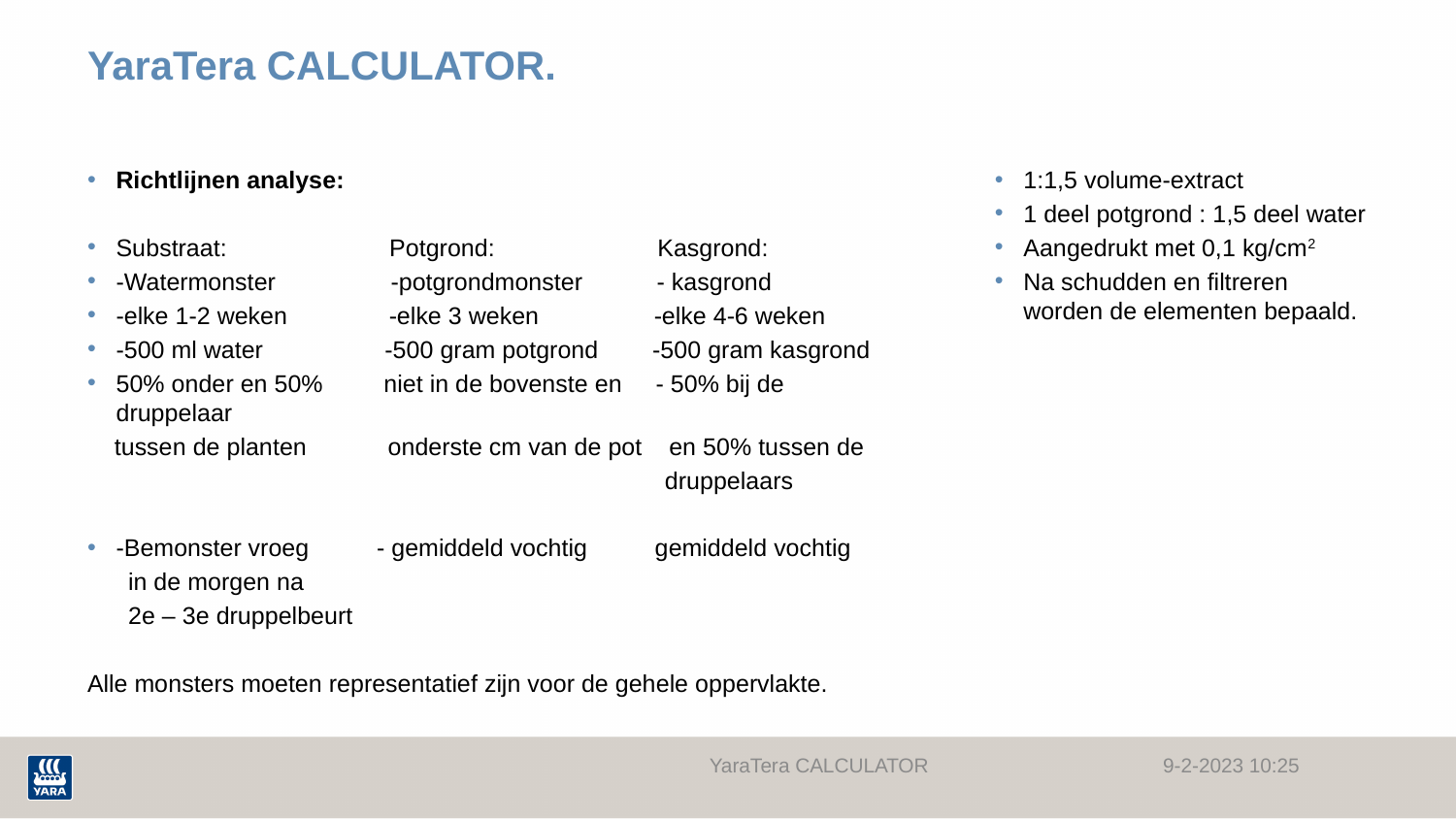

# YaraTera CALCULATOR.
Richtlijnen analyse:

Substraat:                        Potgrond:                        Kasgrond:
-Watermonster                 -potgrondmonster           - kasgrond
-elke 1-2 weken               -elke 3 weken                 -elke 4-6 weken
-500 ml water                  -500 gram potgrond        -500 gram kasgrond
50% onder en 50%         niet in de bovenste en     - 50% bij de druppelaar
    tussen de planten            onderste cm van de pot    en 50% tussen de
                                                                                     druppelaars

-Bemonster vroeg          - gemiddeld vochtig          gemiddeld vochtig
      in de morgen na
      2e – 3e druppelbeurt

Alle monsters moeten representatief zijn voor de gehele oppervlakte.
1:1,5 volume-extract
1 deel potgrond : 1,5 deel water
Aangedrukt met 0,1 kg/cm2
Na schudden en filtreren worden de elementen bepaald.

YaraTera CALCULATOR
9-2-2023 10:25